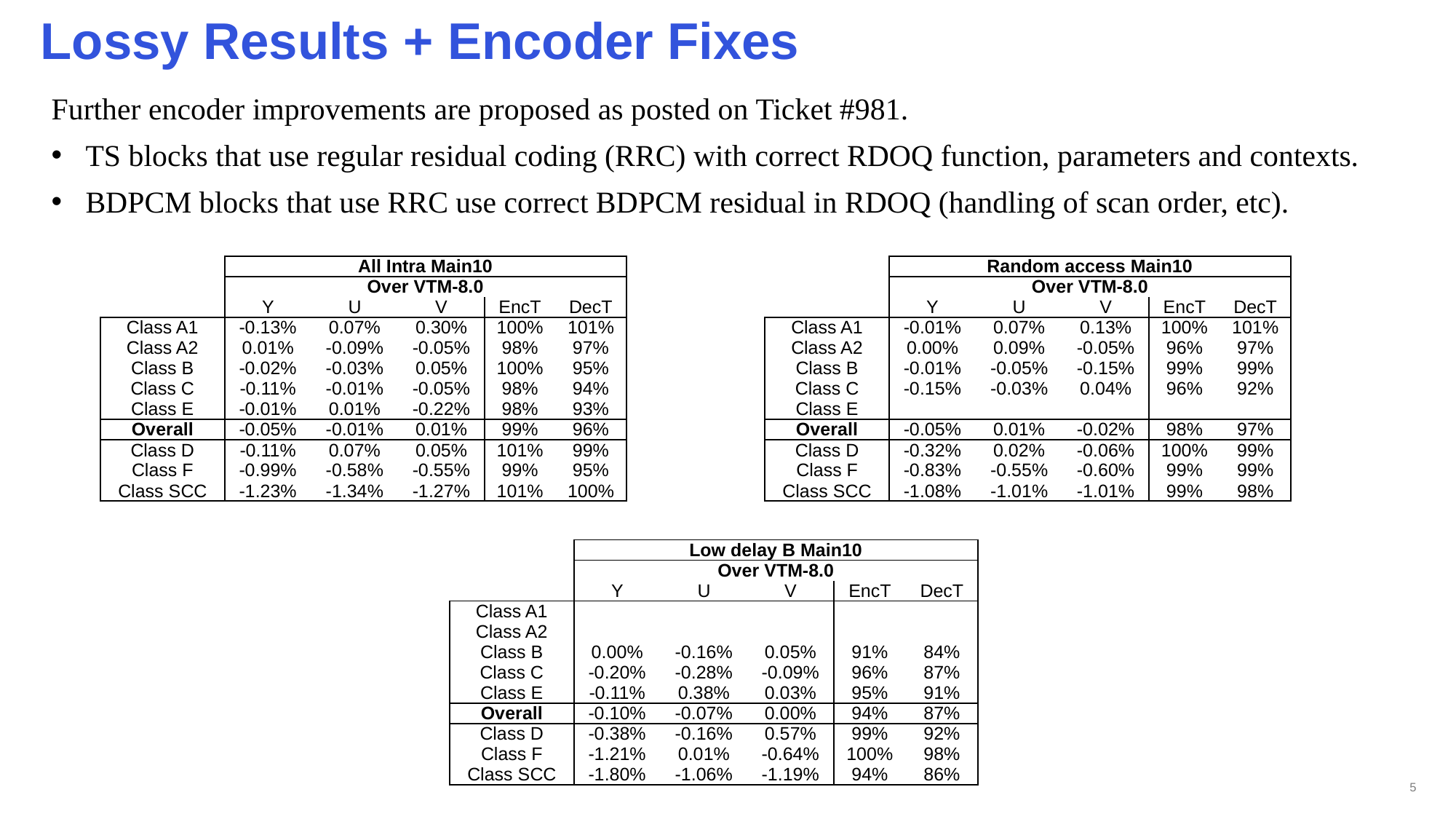

# Lossy Results + Encoder Fixes
Further encoder improvements are proposed as posted on Ticket #981.
TS blocks that use regular residual coding (RRC) with correct RDOQ function, parameters and contexts.
BDPCM blocks that use RRC use correct BDPCM residual in RDOQ (handling of scan order, etc).
|  | All Intra Main10 |  |  |  |  |
| --- | --- | --- | --- | --- | --- |
|  | Over VTM-8.0 |  |  |  |  |
|  | Y | U | V | EncT | DecT |
| Class A1 | -0.13% | 0.07% | 0.30% | 100% | 101% |
| Class A2 | 0.01% | -0.09% | -0.05% | 98% | 97% |
| Class B | -0.02% | -0.03% | 0.05% | 100% | 95% |
| Class C | -0.11% | -0.01% | -0.05% | 98% | 94% |
| Class E | -0.01% | 0.01% | -0.22% | 98% | 93% |
| Overall | -0.05% | -0.01% | 0.01% | 99% | 96% |
| Class D | -0.11% | 0.07% | 0.05% | 101% | 99% |
| Class F | -0.99% | -0.58% | -0.55% | 99% | 95% |
| Class SCC | -1.23% | -1.34% | -1.27% | 101% | 100% |
|  | Random access Main10 |  |  |  |  |
| --- | --- | --- | --- | --- | --- |
|  | Over VTM-8.0 |  |  |  |  |
|  | Y | U | V | EncT | DecT |
| Class A1 | -0.01% | 0.07% | 0.13% | 100% | 101% |
| Class A2 | 0.00% | 0.09% | -0.05% | 96% | 97% |
| Class B | -0.01% | -0.05% | -0.15% | 99% | 99% |
| Class C | -0.15% | -0.03% | 0.04% | 96% | 92% |
| Class E |  |  |  |  |  |
| Overall | -0.05% | 0.01% | -0.02% | 98% | 97% |
| Class D | -0.32% | 0.02% | -0.06% | 100% | 99% |
| Class F | -0.83% | -0.55% | -0.60% | 99% | 99% |
| Class SCC | -1.08% | -1.01% | -1.01% | 99% | 98% |
|  | Low delay B Main10 |  |  |  |  |
| --- | --- | --- | --- | --- | --- |
|  | Over VTM-8.0 |  |  |  |  |
|  | Y | U | V | EncT | DecT |
| Class A1 |  |  |  |  |  |
| Class A2 |  |  |  |  |  |
| Class B | 0.00% | -0.16% | 0.05% | 91% | 84% |
| Class C | -0.20% | -0.28% | -0.09% | 96% | 87% |
| Class E | -0.11% | 0.38% | 0.03% | 95% | 91% |
| Overall | -0.10% | -0.07% | 0.00% | 94% | 87% |
| Class D | -0.38% | -0.16% | 0.57% | 99% | 92% |
| Class F | -1.21% | 0.01% | -0.64% | 100% | 98% |
| Class SCC | -1.80% | -1.06% | -1.19% | 94% | 86% |